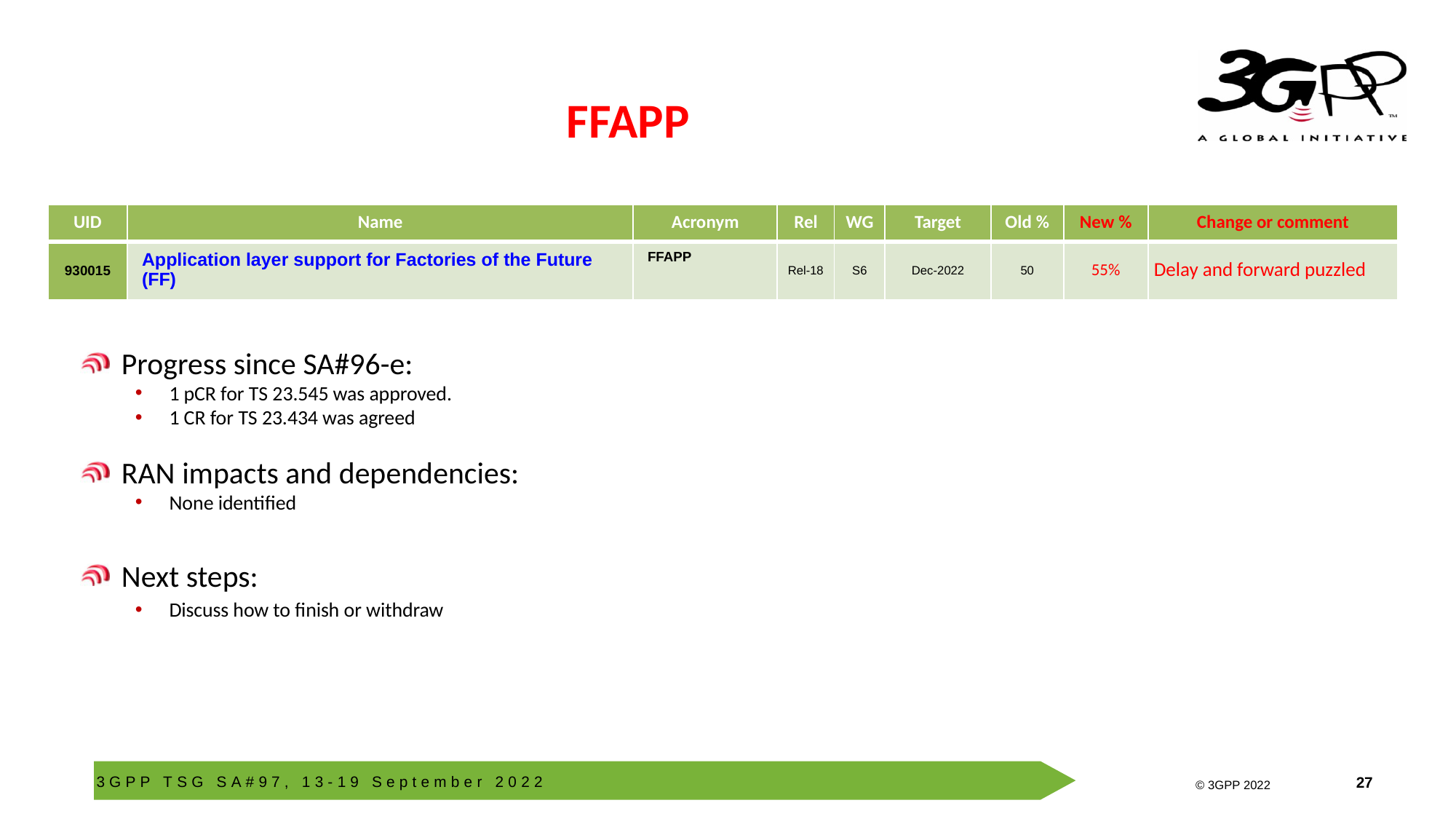

# FFAPP
| UID | Name | Acronym | Rel | WG | Target | Old % | New % | Change or comment |
| --- | --- | --- | --- | --- | --- | --- | --- | --- |
| 930015 | Application layer support for Factories of the Future (FF) | FFAPP | Rel-18 | S6 | Dec-2022 | 50 | 55% | Delay and forward puzzled |
Progress since SA#96-e:
1 pCR for TS 23.545 was approved.
1 CR for TS 23.434 was agreed

RAN impacts and dependencies:
None identified

Next steps:
Discuss how to finish or withdraw